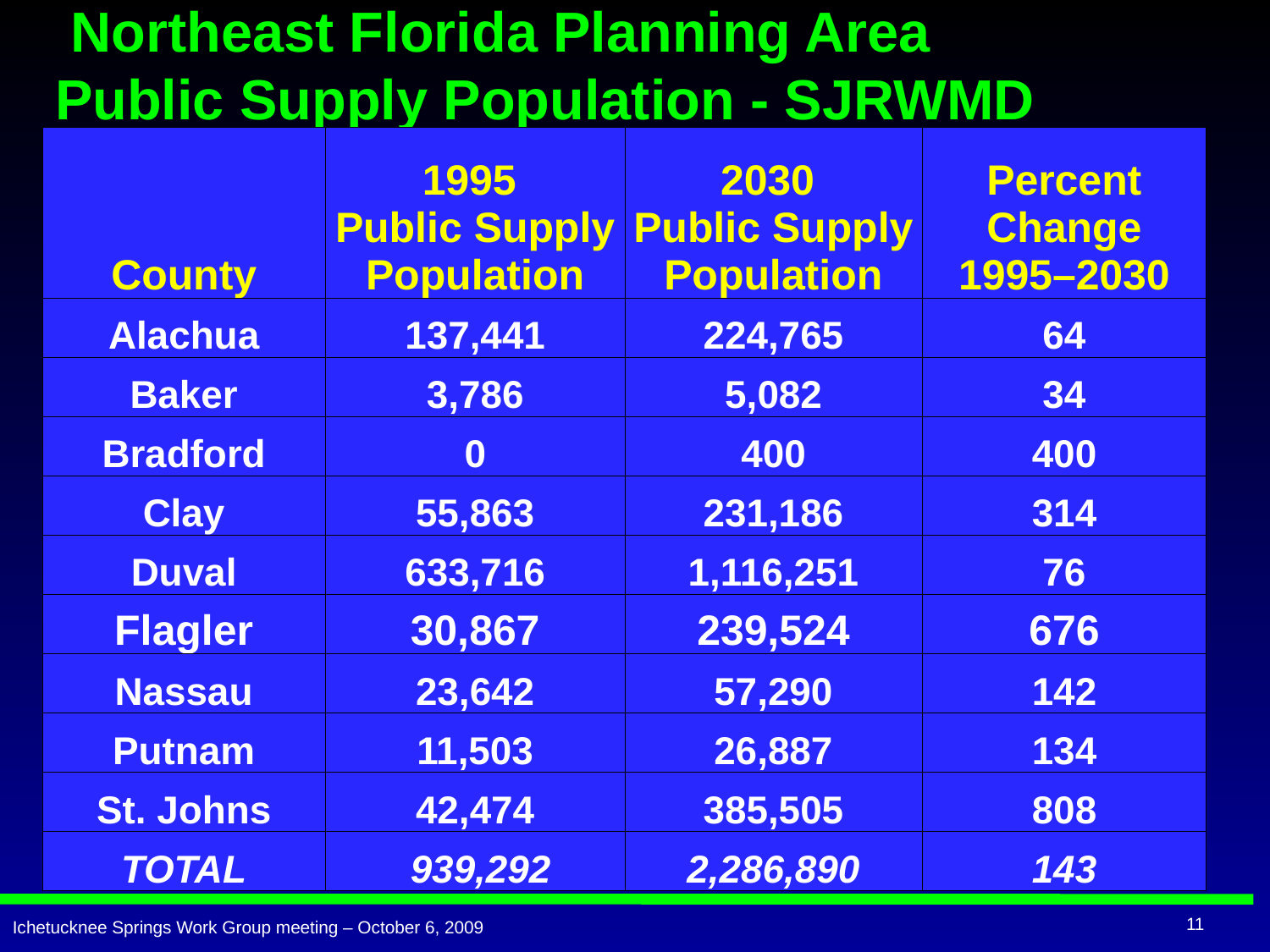

# Northeast Florida Planning Area Public Supply Population - SJRWMD
| County | 1995 Public Supply Population | 2030 Public Supply Population | Percent Change 1995–2030 |
| --- | --- | --- | --- |
| Alachua | 137,441 | 224,765 | 64 |
| Baker | 3,786 | 5,082 | 34 |
| Bradford | 0 | 400 | 400 |
| Clay | 55,863 | 231,186 | 314 |
| Duval | 633,716 | 1,116,251 | 76 |
| Flagler | 30,867 | 239,524 | 676 |
| Nassau | 23,642 | 57,290 | 142 |
| Putnam | 11,503 | 26,887 | 134 |
| St. Johns | 42,474 | 385,505 | 808 |
| TOTAL | 939,292 | 2,286,890 | 143 |
11
Ichetucknee Springs Work Group meeting – October 6, 2009